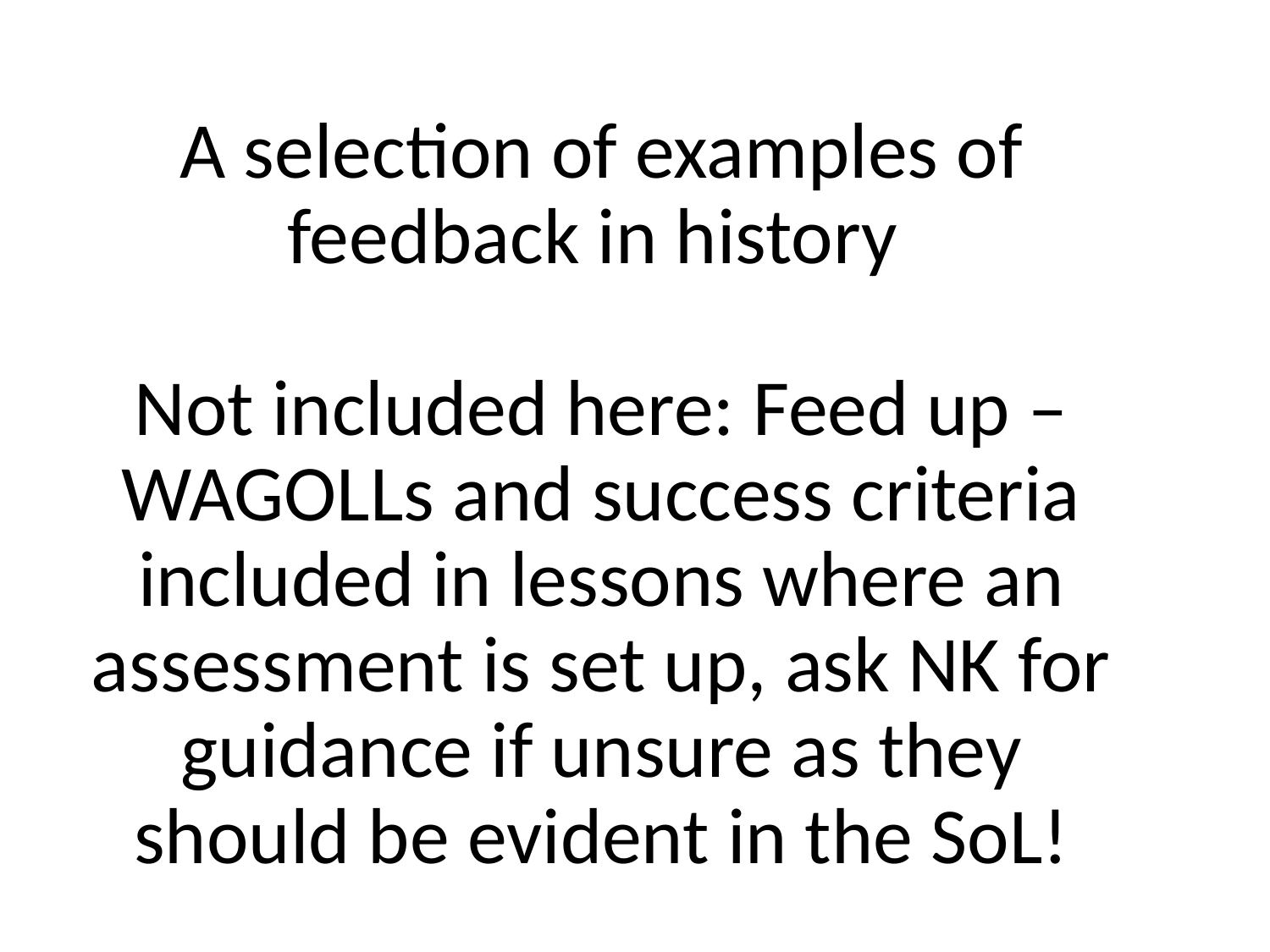

# A selection of examples of feedback in history Not included here: Feed up – WAGOLLs and success criteria included in lessons where an assessment is set up, ask NK for guidance if unsure as they should be evident in the SoL!